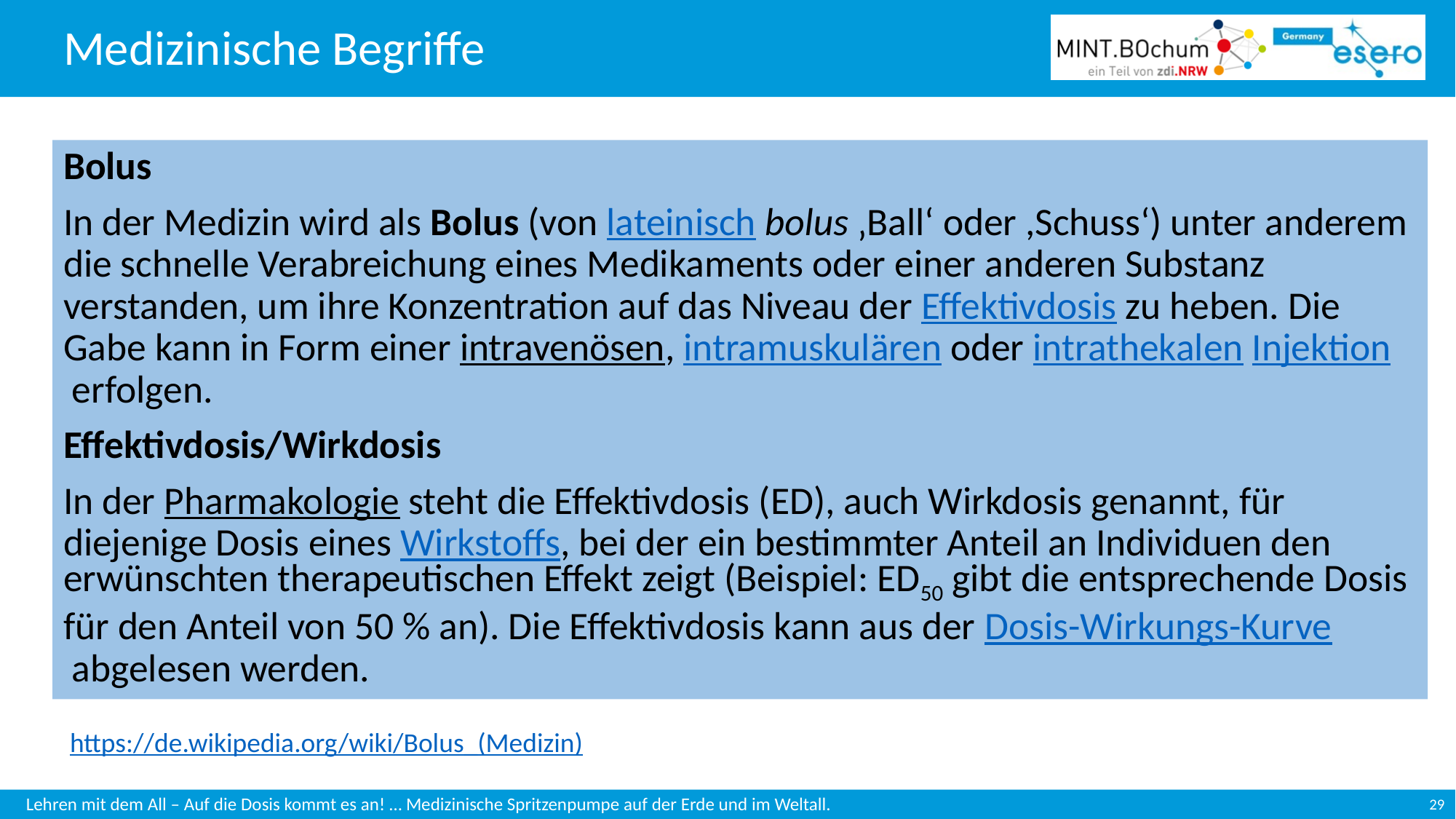

# Medizinische Begriffe
Bolus
In der Medizin wird als Bolus (von lateinisch bolus ‚Ball‘ oder ,Schuss‘) unter anderem die schnelle Verabreichung eines Medikaments oder einer anderen Substanz verstanden, um ihre Konzentration auf das Niveau der Effektivdosis zu heben. Die Gabe kann in Form einer intravenösen, intramuskulären oder intrathekalen Injektion erfolgen.
Effektivdosis/Wirkdosis
In der Pharmakologie steht die Effektivdosis (ED), auch Wirkdosis genannt, für diejenige Dosis eines Wirkstoffs, bei der ein bestimmter Anteil an Individuen den erwünschten therapeutischen Effekt zeigt (Beispiel: ED50 gibt die entsprechende Dosis für den Anteil von 50 % an). Die Effektivdosis kann aus der Dosis-Wirkungs-Kurve abgelesen werden.
https://de.wikipedia.org/wiki/Bolus_(Medizin)